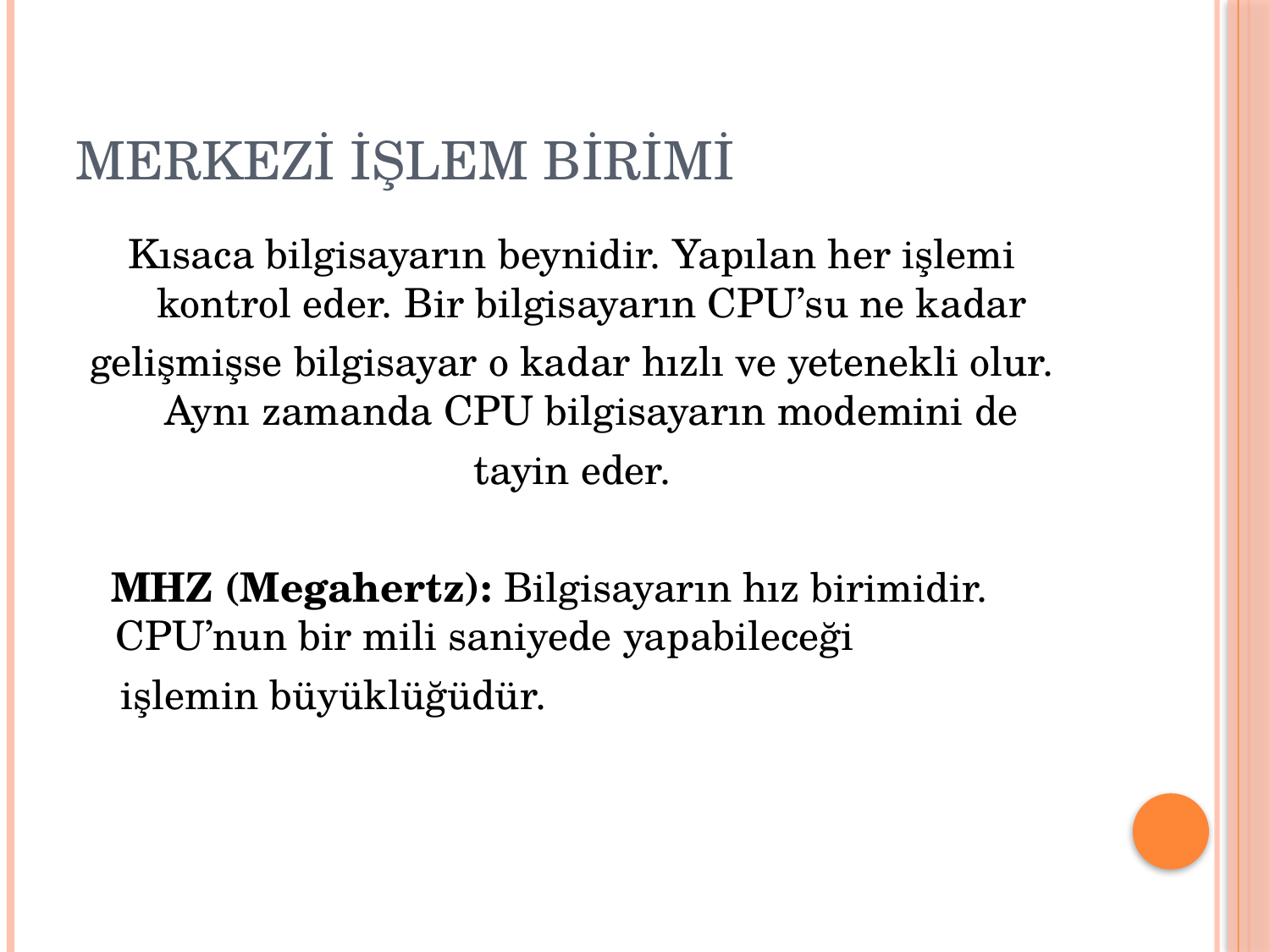

# Merkezi işlem birimi
Kısaca bilgisayarın beynidir. Yapılan her işlemi kontrol eder. Bir bilgisayarın CPU’su ne kadar
gelişmişse bilgisayar o kadar hızlı ve yetenekli olur. Aynı zamanda CPU bilgisayarın modemini de
tayin eder.

   MHZ (Megahertz): Bilgisayarın hız birimidir. CPU’nun bir mili saniyede yapabileceği
    işlemin büyüklüğüdür.